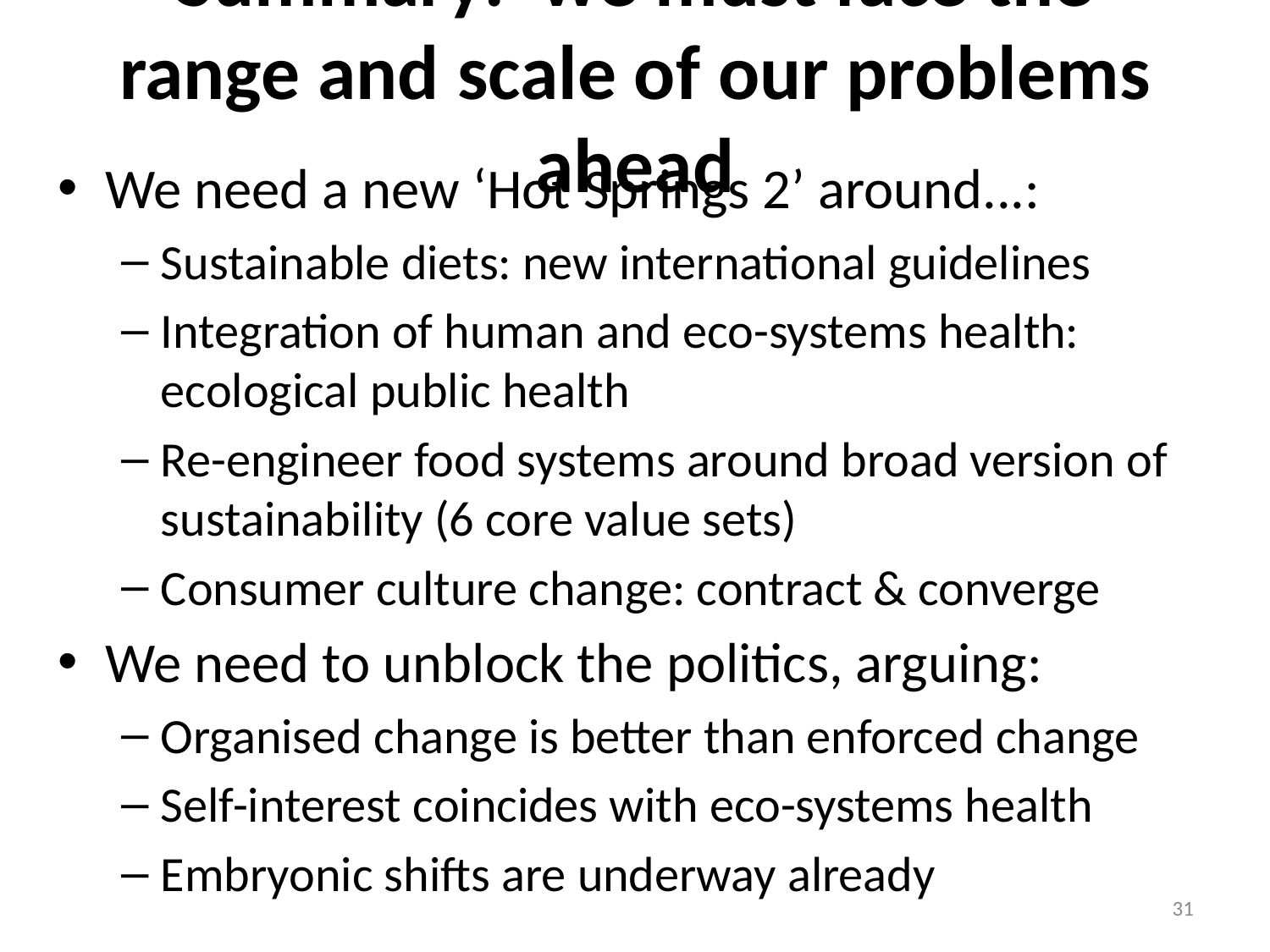

# Summary:  we must face the range and scale of our problems ahead
We need a new ‘Hot Springs 2’ around...:
Sustainable diets: new international guidelines
Integration of human and eco-systems health: ecological public health
Re-engineer food systems around broad version of sustainability (6 core value sets)
Consumer culture change: contract & converge
We need to unblock the politics, arguing:
Organised change is better than enforced change
Self-interest coincides with eco-systems health
Embryonic shifts are underway already
31